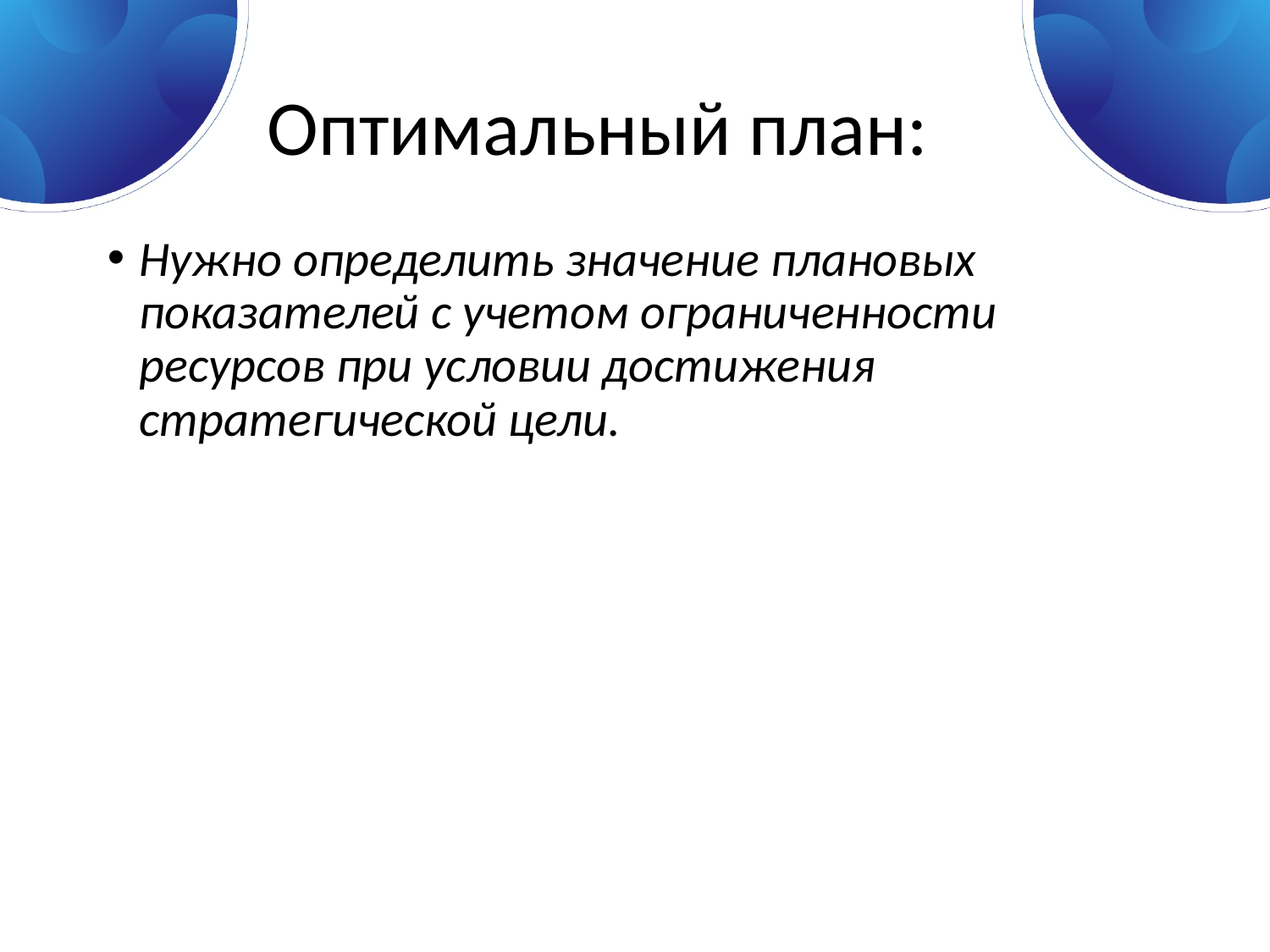

# Оптимальный план:
Нужно определить значение плановых показателей с учетом ограниченности ресурсов при условии достижения стратегической цели.